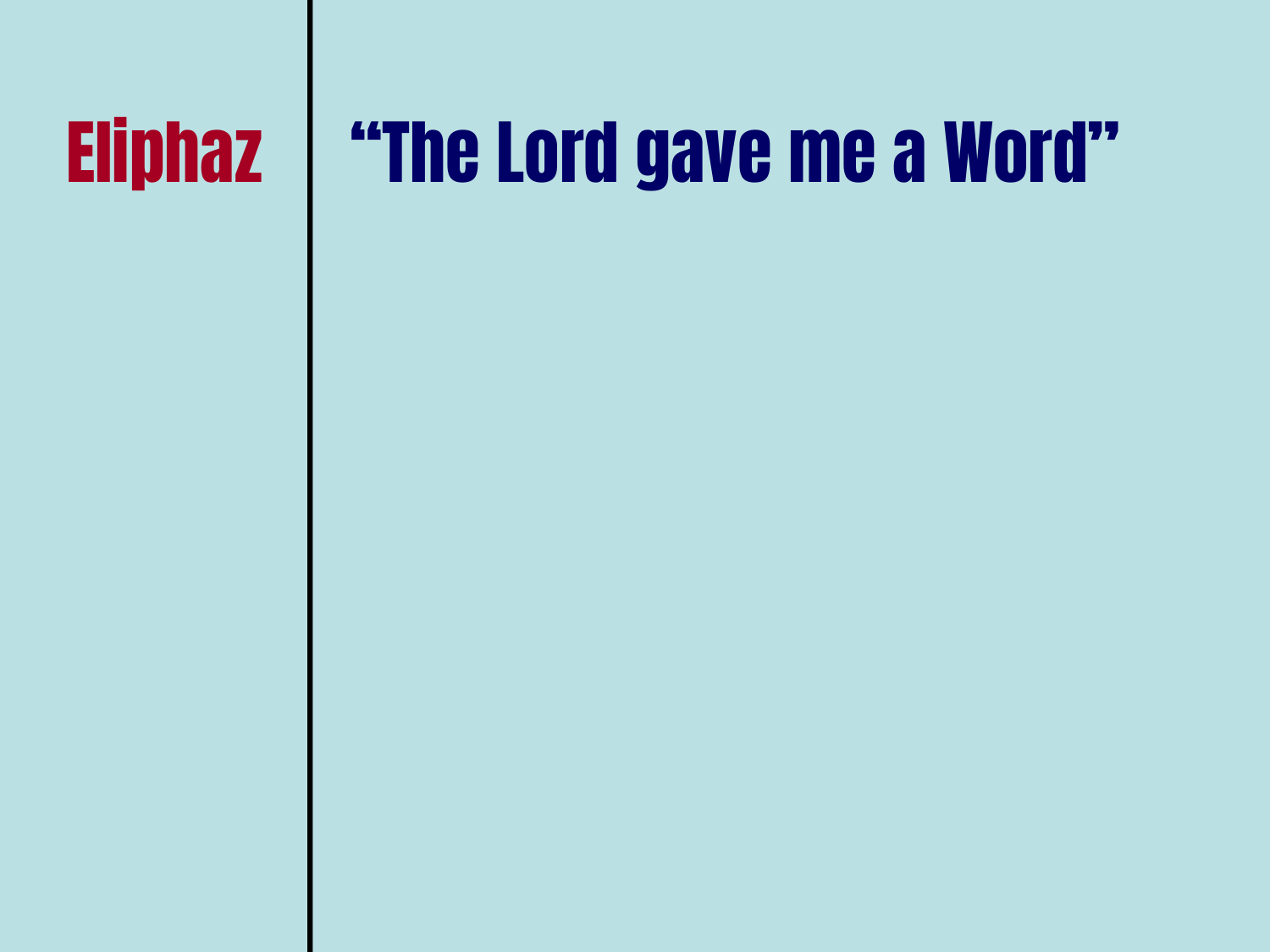

“The Lord gave me a Word”

Eliphaz